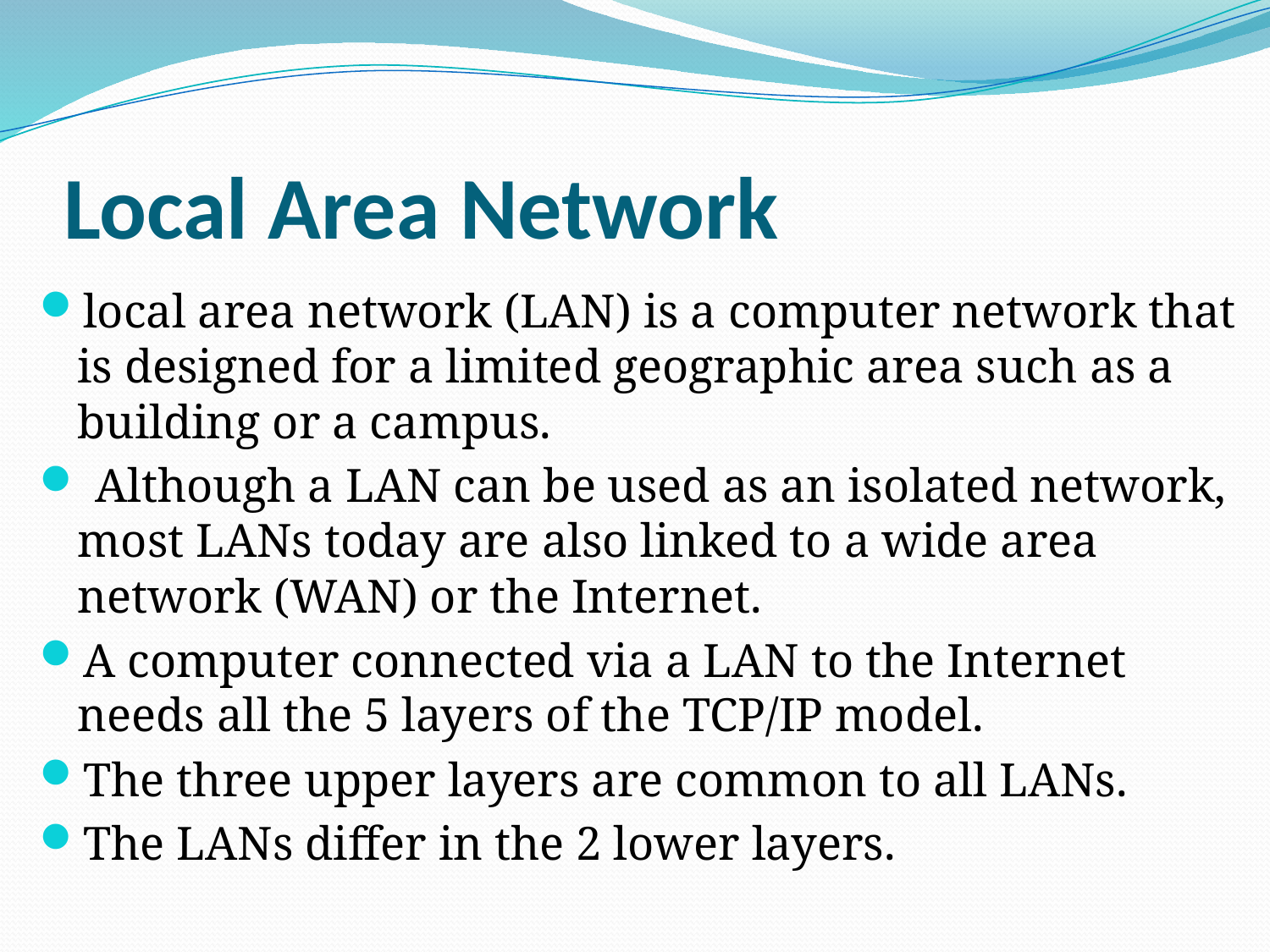

# Local Area Network
local area network (LAN) is a computer network that is designed for a limited geographic area such as a building or a campus.
 Although a LAN can be used as an isolated network, most LANs today are also linked to a wide area network (WAN) or the Internet.
A computer connected via a LAN to the Internet needs all the 5 layers of the TCP/IP model.
The three upper layers are common to all LANs.
The LANs differ in the 2 lower layers.